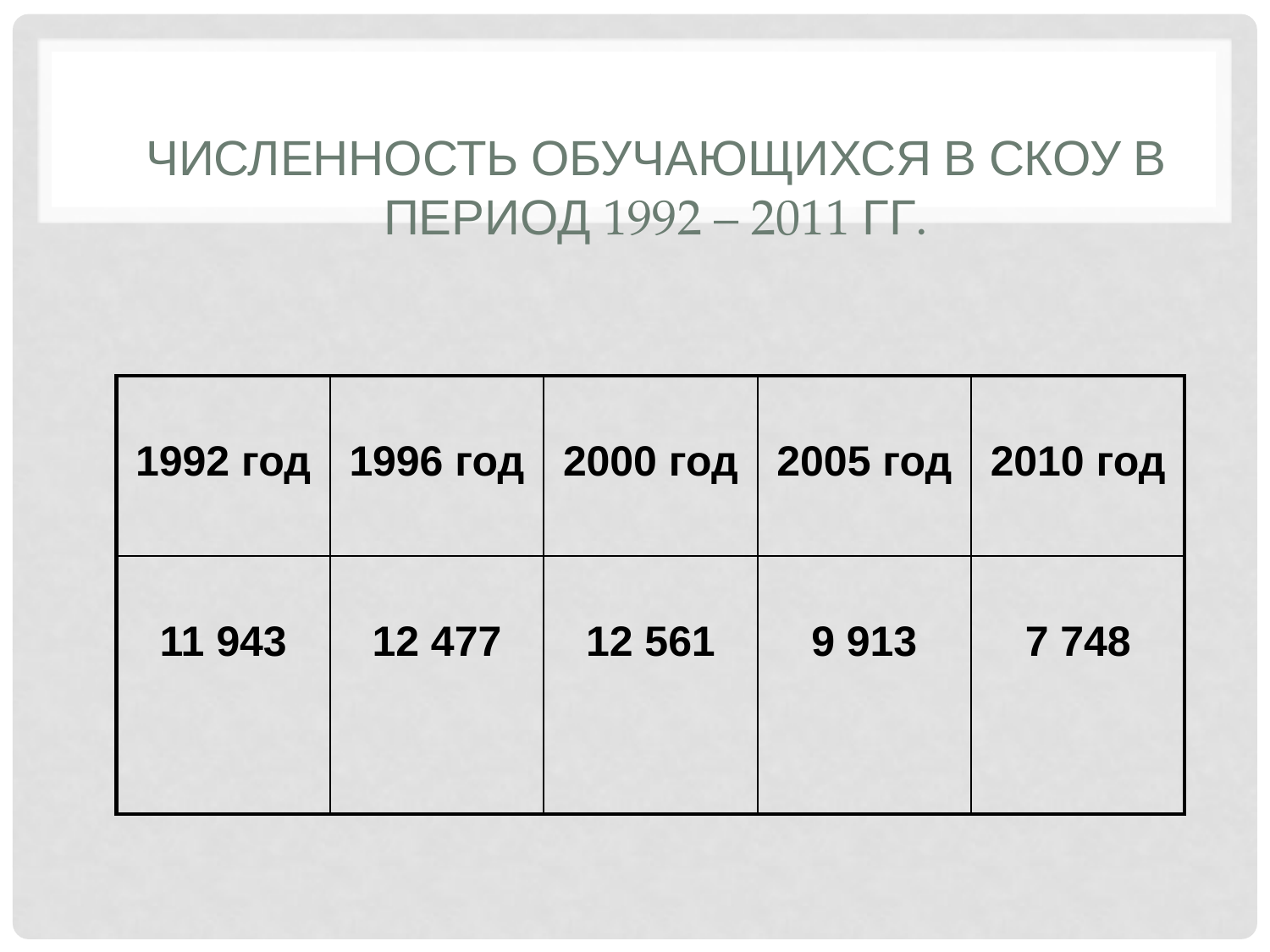

# Численность обучающихся в СКОУ в период 1992 – 2011 гг.
| 1992 год | 1996 год | 2000 год | 2005 год | 2010 год |
| --- | --- | --- | --- | --- |
| 11 943 | 12 477 | 12 561 | 9 913 | 7 748 |